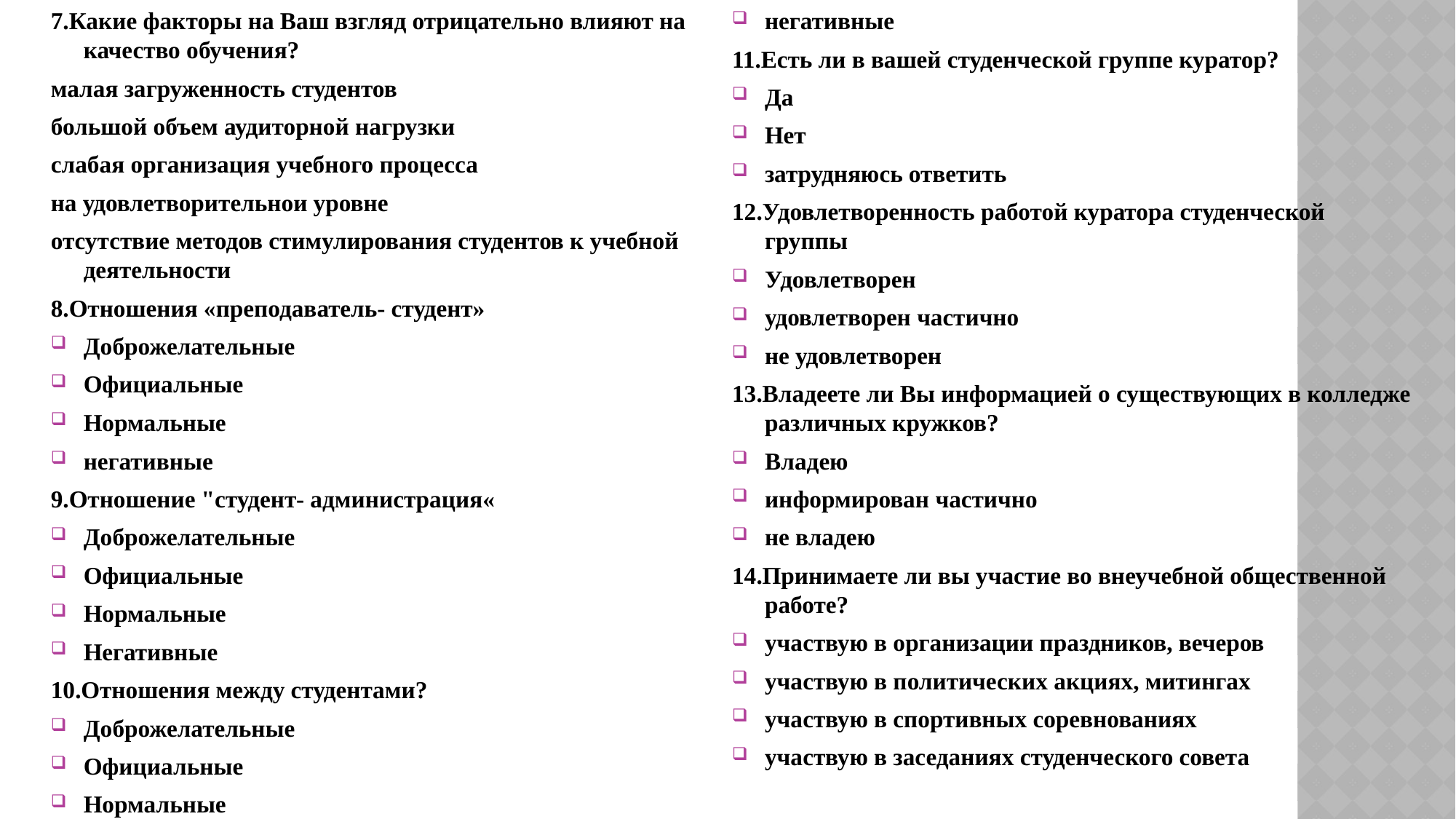

7.Какие факторы на Ваш взгляд отрицательно влияют на качество обучения?
малая загруженность студентов
большой объем аудиторной нагрузки
слабая организация учебного процесса
на удовлетворительнои уровне
отсутствие методов стимулирования студентов к учебной деятельности
8.Отношения «преподаватель- студент»
Доброжелательные
Официальные
Нормальные
негативные
9.Отношение "студент- администрация«
Доброжелательные
Официальные
Нормальные
Негативные
10.Отношения между студентами?
Доброжелательные
Официальные
Нормальные
негативные
11.Есть ли в вашей студенческой группе куратор?
Да
Нет
затрудняюсь ответить
12.Удовлетворенность работой куратора студенческой группы
Удовлетворен
удовлетворен частично
не удовлетворен
13.Владеете ли Вы информацией о существующих в колледже различных кружков?
Владею
информирован частично
не владею
14.Принимаете ли вы участие во внеучебной общественной работе?
участвую в организации праздников, вечеров
участвую в политических акциях, митингах
участвую в спортивных соревнованиях
участвую в заседаниях студенческого совета